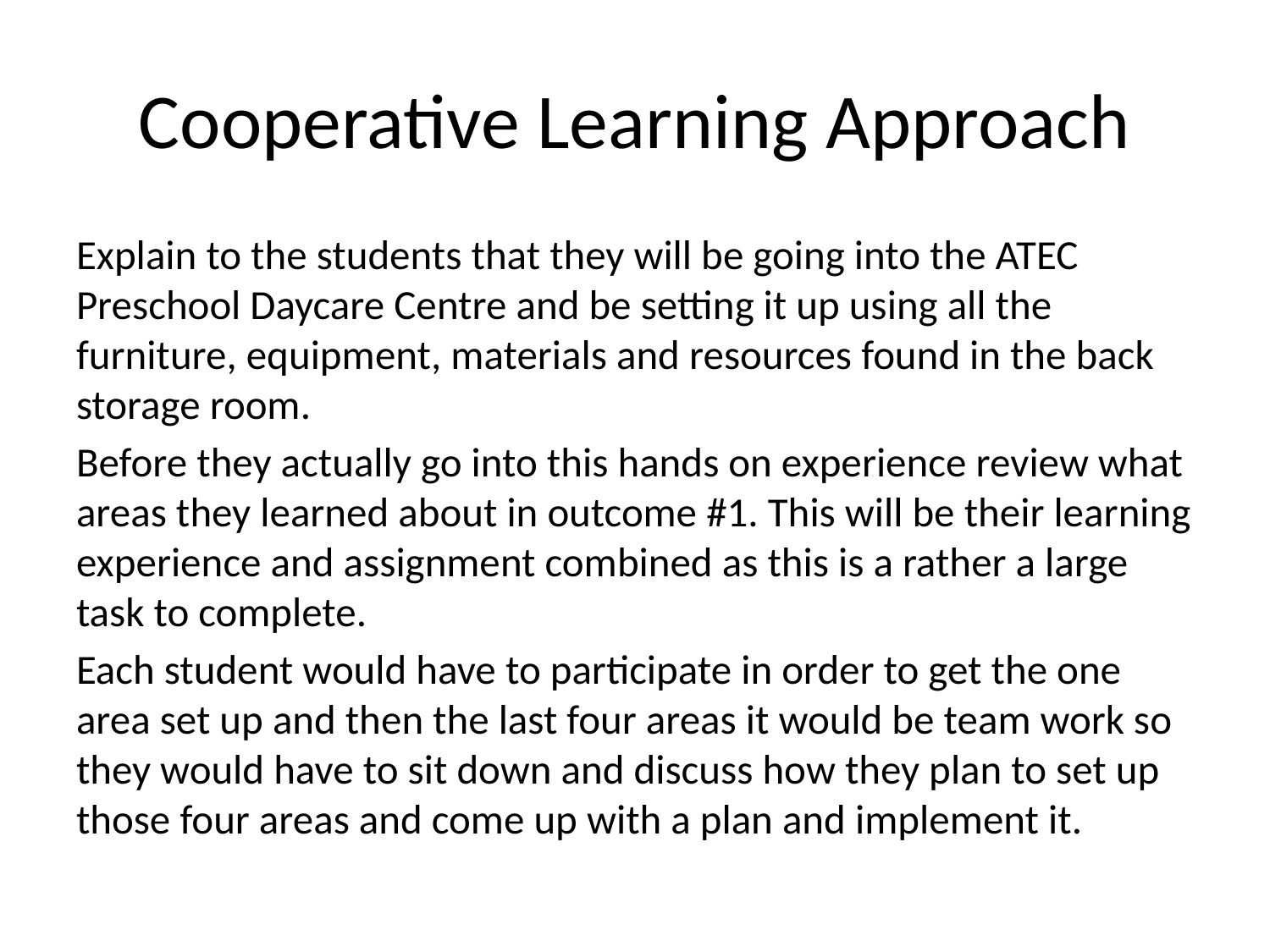

# Cooperative Learning Approach
Explain to the students that they will be going into the ATEC Preschool Daycare Centre and be setting it up using all the furniture, equipment, materials and resources found in the back storage room.
Before they actually go into this hands on experience review what areas they learned about in outcome #1. This will be their learning experience and assignment combined as this is a rather a large task to complete.
Each student would have to participate in order to get the one area set up and then the last four areas it would be team work so they would have to sit down and discuss how they plan to set up those four areas and come up with a plan and implement it.